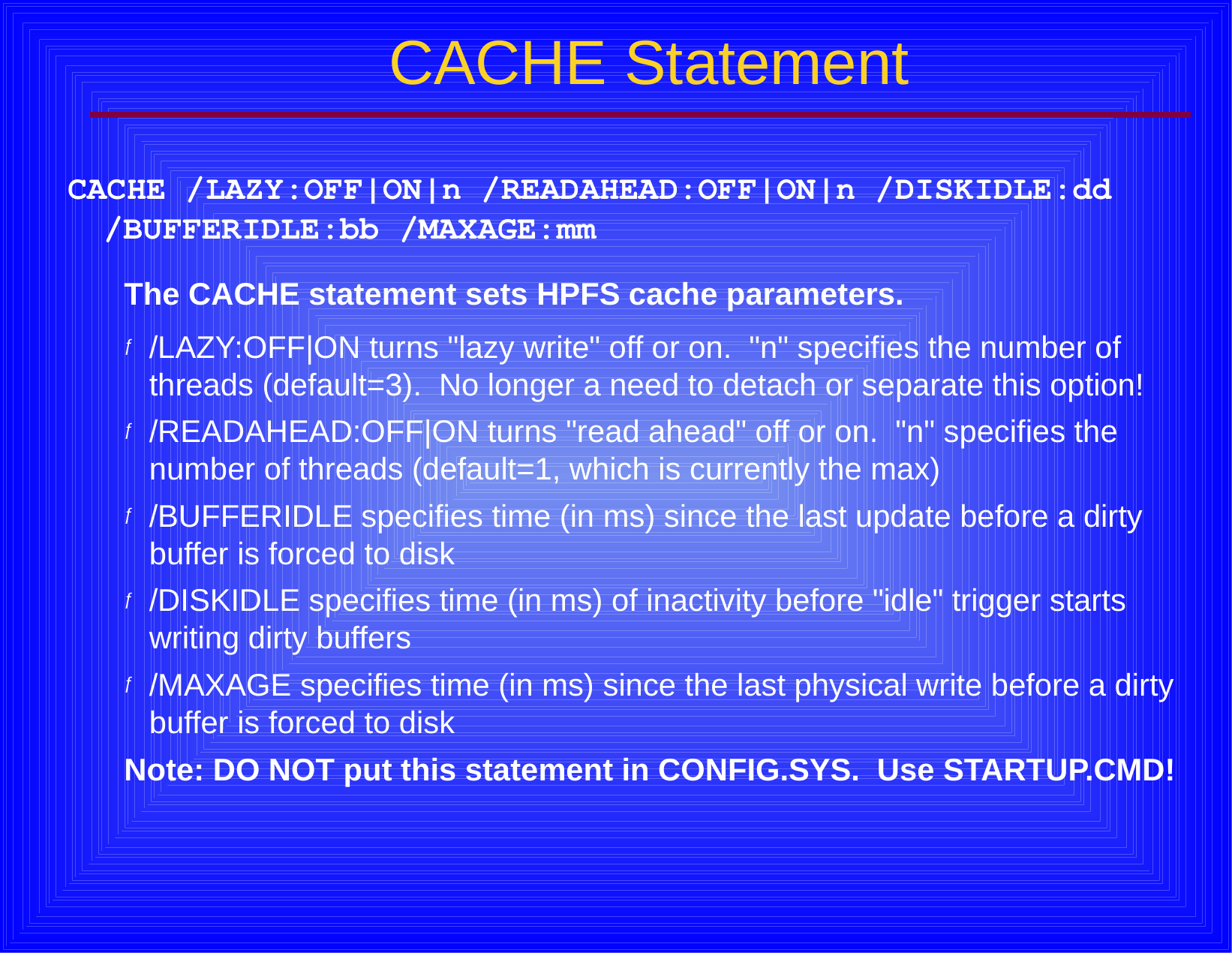

CACHE Statement

CACHE /LAZY:OFF|ON|n /READAHEAD:OFF|ON|n /DISKIDLE:dd /BUFFERIDLE:bb /MAXAGE:mm
The CACHE statement sets HPFS cache parameters.
/LAZY:OFF|ON turns "lazy write" off or on.  "n" specifies the number of threads (default=3).  No longer a need to detach or separate this option!
/READAHEAD:OFF|ON turns "read ahead" off or on.  "n" specifies the number of threads (default=1, which is currently the max)
/BUFFERIDLE specifies time (in ms) since the last update before a dirty buffer is forced to disk
/DISKIDLE specifies time (in ms) of inactivity before "idle" trigger starts writing dirty buffers
/MAXAGE specifies time (in ms) since the last physical write before a dirty buffer is forced to disk
Note: DO NOT put this statement in CONFIG.SYS.  Use STARTUP.CMD!